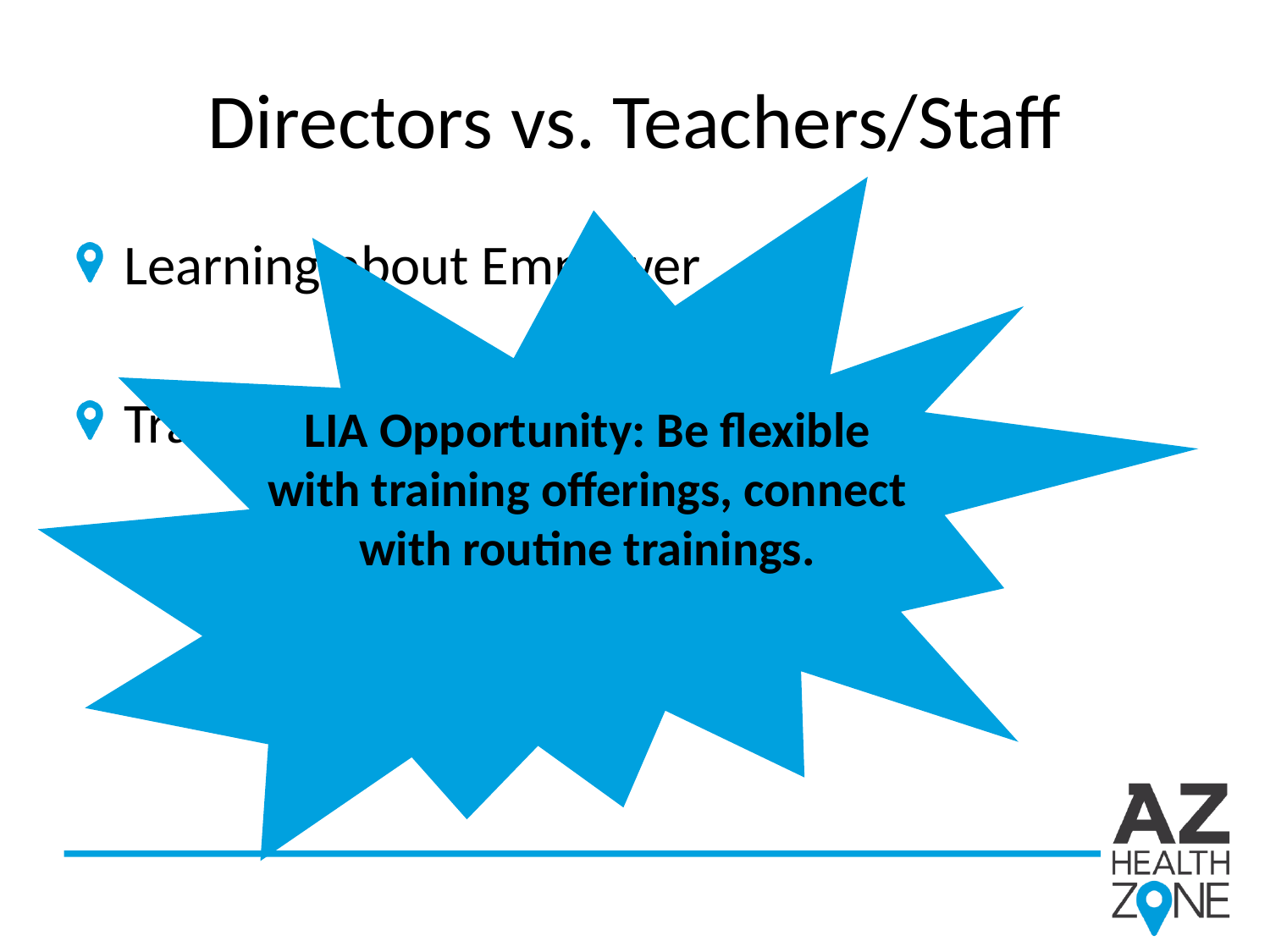

# Directors vs. Teachers/Staff

Learning about Empower

Training Received

LIA Opportunity: Be flexible with training offerings, connect with routine trainings.